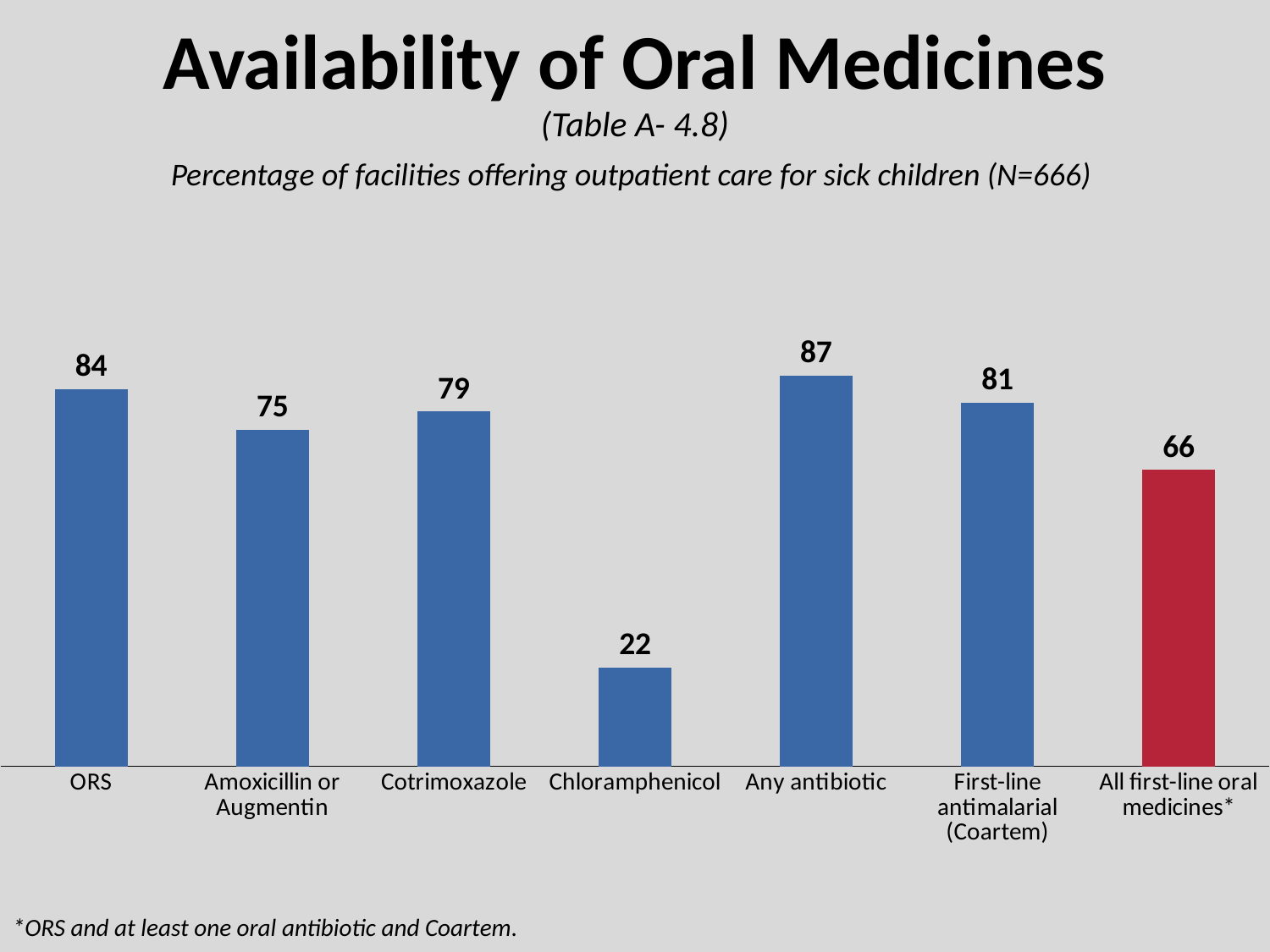

# Availability of Oral Medicines
(Table A- 4.8)

### Chart

| Category | Series 1 |
|---|---|
| ORS | 84.0 |
| Amoxicillin or Augmentin | 75.0 |
| Cotrimoxazole | 79.0 |
| Chloramphenicol | 22.0 |
| Any antibiotic | 87.0 |
| First-line antimalarial (Coartem) | 81.0 |
| All first-line oral medicines* | 66.0 |
Percentage of facilities offering outpatient care for sick children (N=666)
*ORS and at least one oral antibiotic and Coartem.